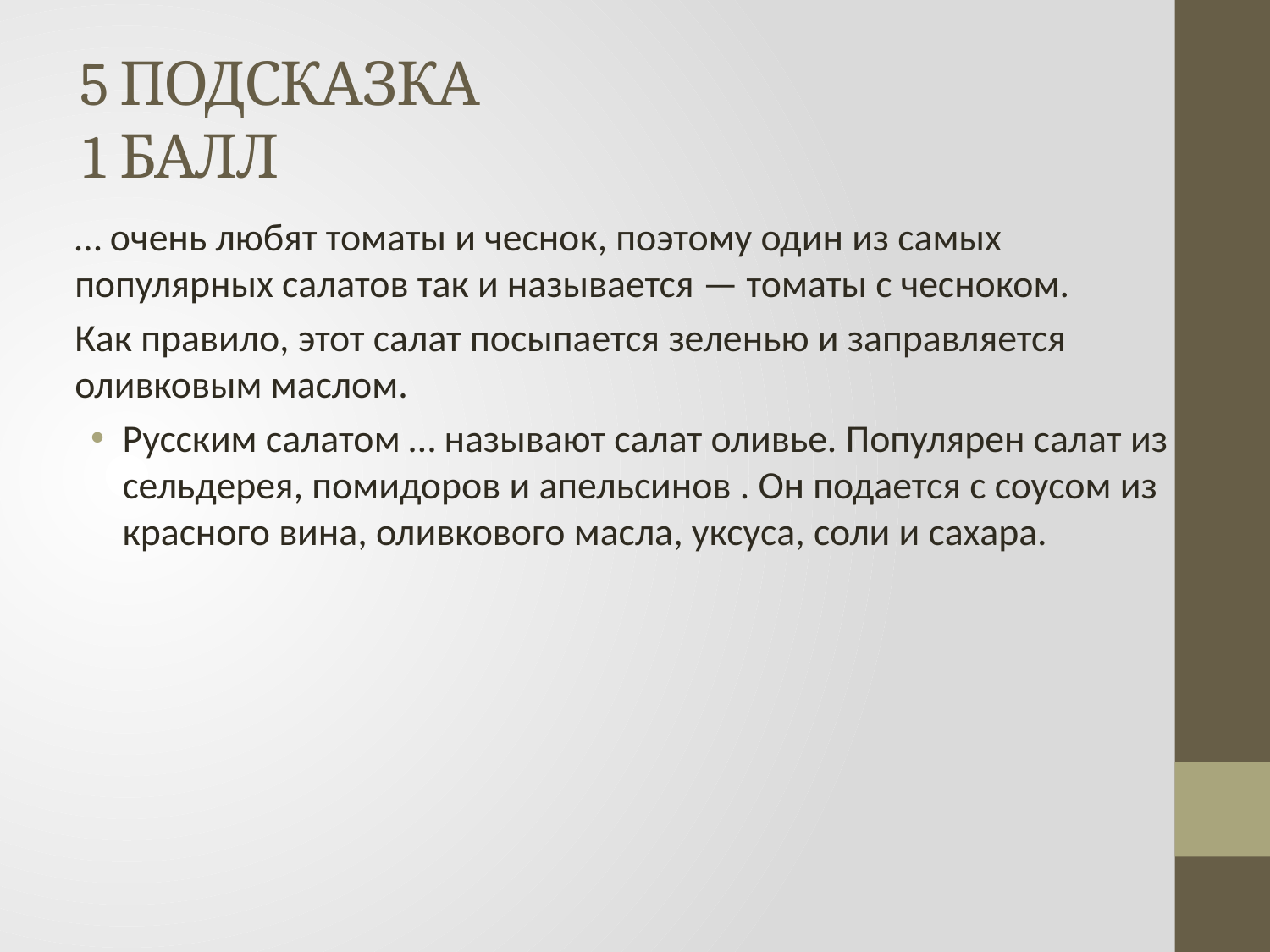

# 5 ПОДСКАЗКА 1 БАЛЛ
… очень любят томаты и чеснок, поэтому один из самых популярных салатов так и называется — томаты с чесноком.
Как правило, этот салат посыпается зеленью и заправляется оливковым маслом.
Русским салатом … называют салат оливье. Популярен салат из сельдерея, помидоров и апельсинов . Он подается с соусом из красного вина, оливкового масла, уксуса, соли и сахара.